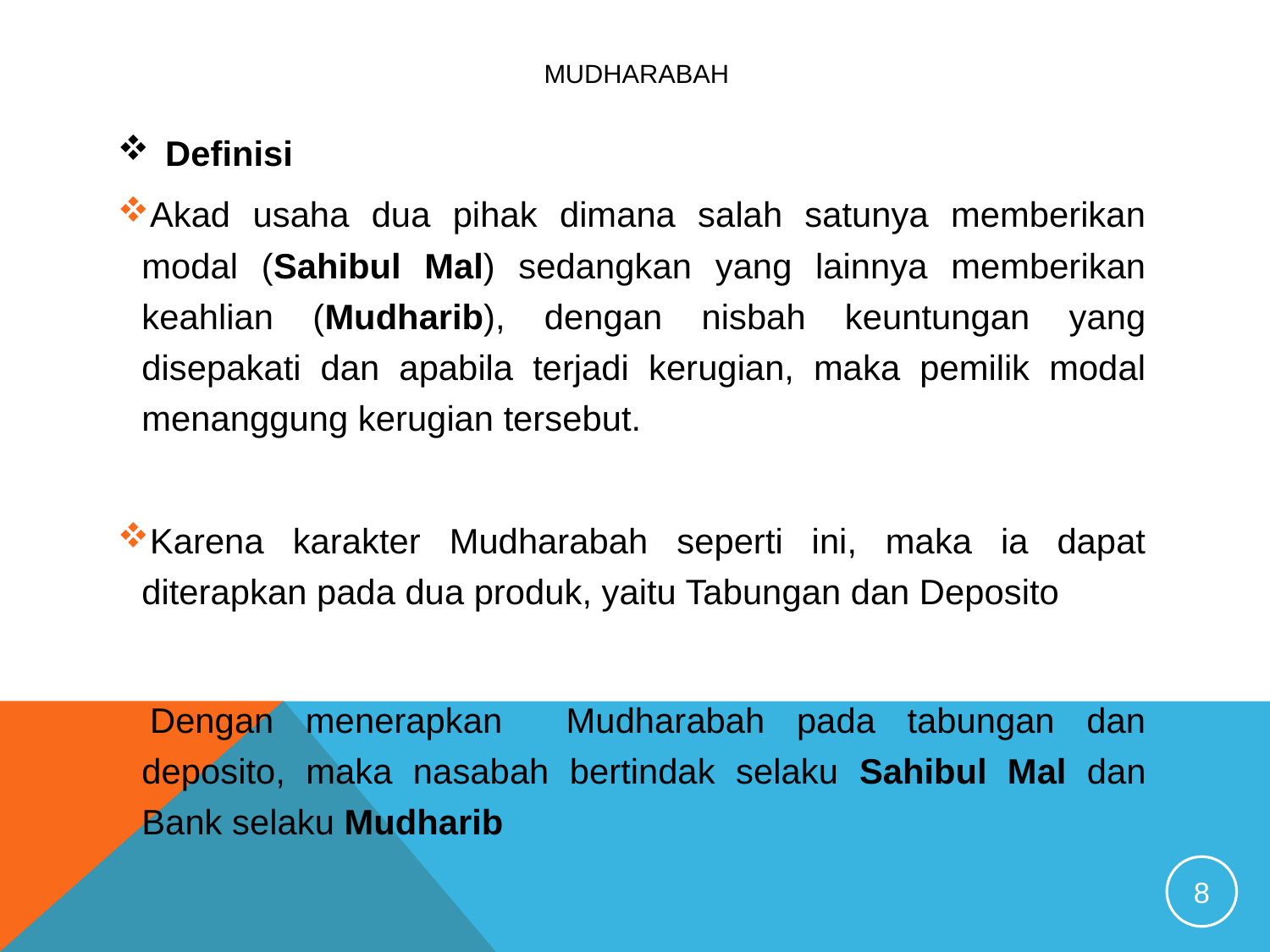

# MUDHARABAH
Definisi
Akad usaha dua pihak dimana salah satunya memberikan modal (Sahibul Mal) sedangkan yang lainnya memberikan keahlian (Mudharib), dengan nisbah keuntungan yang disepakati dan apabila terjadi kerugian, maka pemilik modal menanggung kerugian tersebut.

Karena karakter Mudharabah seperti ini, maka ia dapat diterapkan pada dua produk, yaitu Tabungan dan Deposito

Dengan menerapkan  Mudharabah pada tabungan dan deposito, maka nasabah bertindak selaku Sahibul Mal dan Bank selaku Mudharib

8